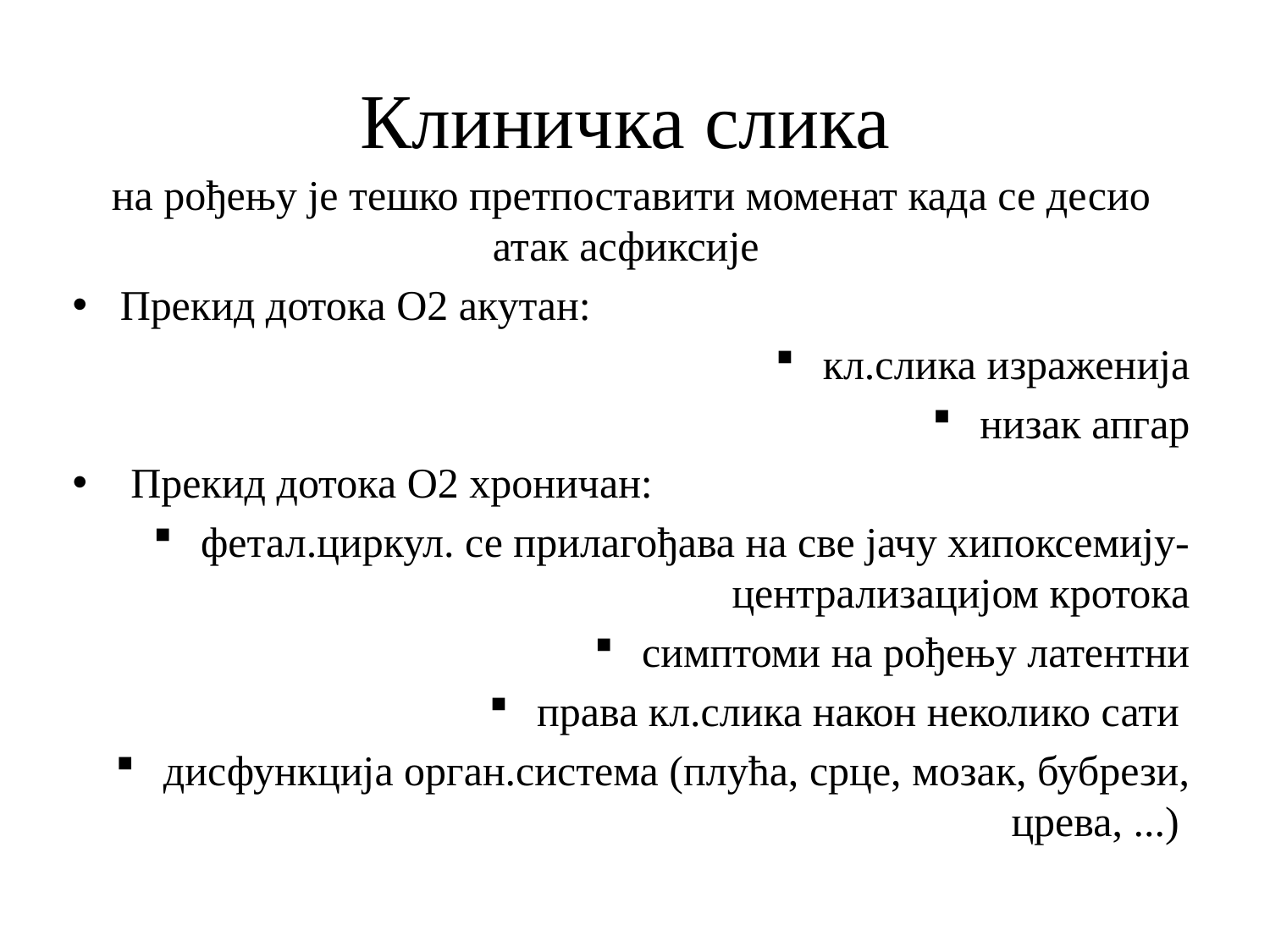

# Клиничка слика
на рођењу је тешко претпоставити моменат када се десио атак асфиксије
Прекид дотока О2 акутан:
кл.слика израженија
низак апгар
 Прекид дотока О2 хроничан:
фетал.циркул. се прилагођава на све јачу хипоксемију- централизацијом кротока
симптоми на рођењу латентни
права кл.слика након неколико сати
дисфункција орган.система (плућа, срце, мозак, бубрези, црева, ...)